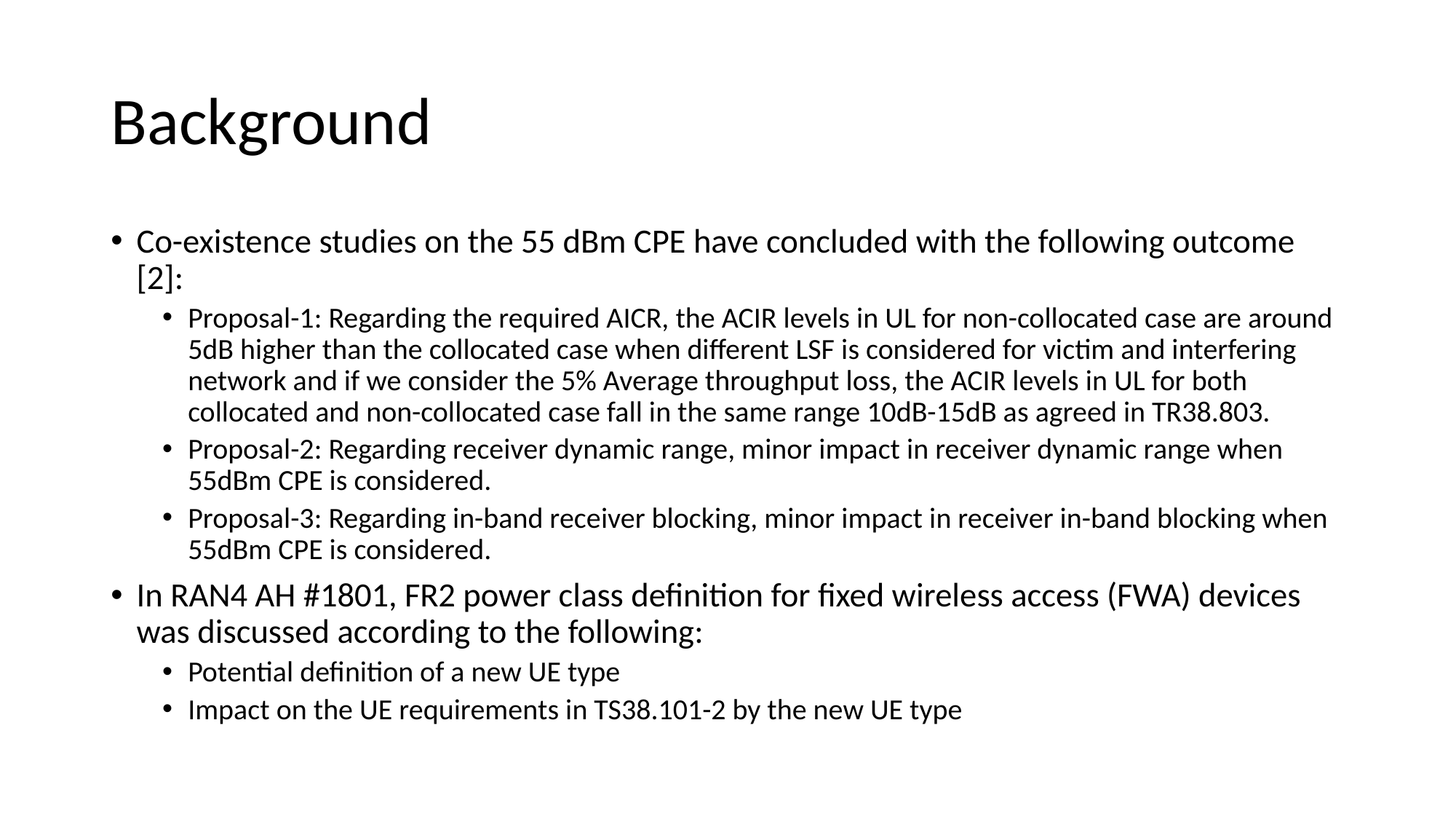

# Background
Co-existence studies on the 55 dBm CPE have concluded with the following outcome [2]:
Proposal-1: Regarding the required AICR, the ACIR levels in UL for non-collocated case are around 5dB higher than the collocated case when different LSF is considered for victim and interfering network and if we consider the 5% Average throughput loss, the ACIR levels in UL for both collocated and non-collocated case fall in the same range 10dB-15dB as agreed in TR38.803.
Proposal-2: Regarding receiver dynamic range, minor impact in receiver dynamic range when 55dBm CPE is considered.
Proposal-3: Regarding in-band receiver blocking, minor impact in receiver in-band blocking when 55dBm CPE is considered.
In RAN4 AH #1801, FR2 power class definition for fixed wireless access (FWA) devices was discussed according to the following:
Potential definition of a new UE type
Impact on the UE requirements in TS38.101-2 by the new UE type